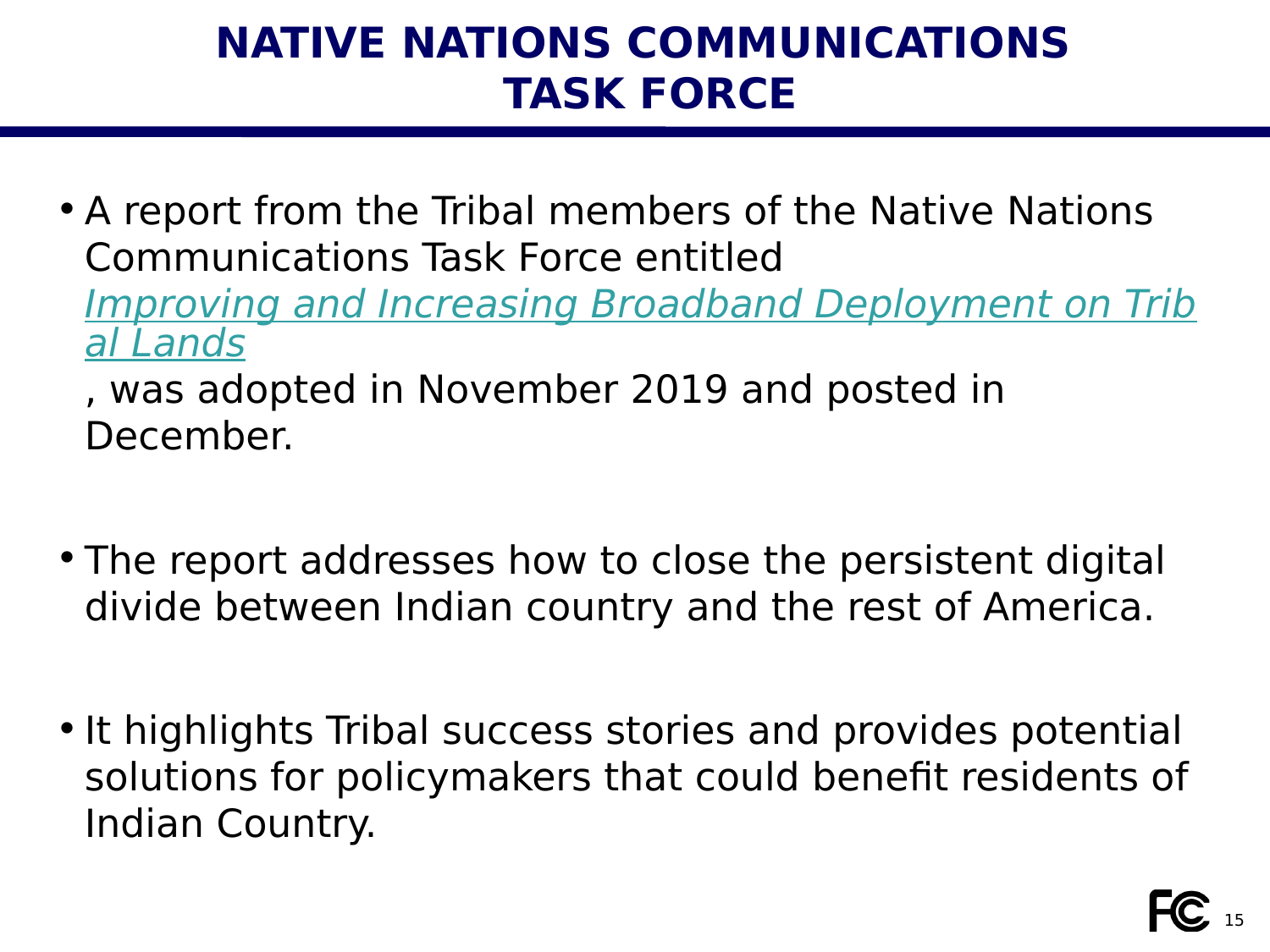

# NATIVE NATIONS COMMUNICATIONS TASK FORCE
A report from the Tribal members of the Native Nations Communications Task Force entitled Improving and Increasing Broadband Deployment on Tribal Lands, was adopted in November 2019 and posted in December.

The report addresses how to close the persistent digital divide between Indian country and the rest of America.

It highlights Tribal success stories and provides potential solutions for policymakers that could benefit residents of Indian Country.
15